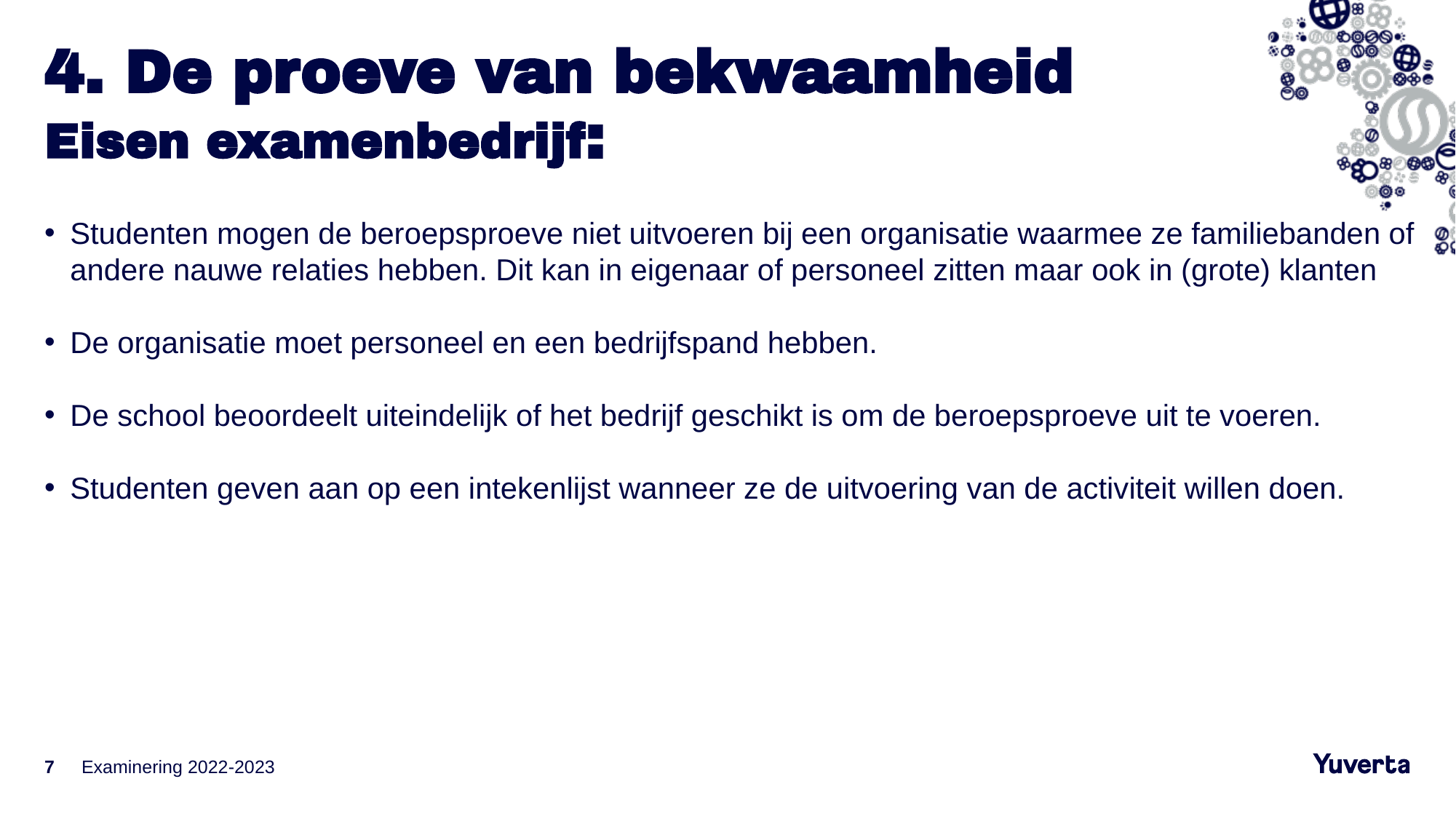

# 4. De proeve van bekwaamheid Eisen examenbedrijf:
Studenten mogen de beroepsproeve niet uitvoeren bij een organisatie waarmee ze familiebanden of andere nauwe relaties hebben. Dit kan in eigenaar of personeel zitten maar ook in (grote) klanten

De organisatie moet personeel en een bedrijfspand hebben.

De school beoordeelt uiteindelijk of het bedrijf geschikt is om de beroepsproeve uit te voeren.

Studenten geven aan op een intekenlijst wanneer ze de uitvoering van de activiteit willen doen.
7
Examinering 2022-2023
11-10-2022